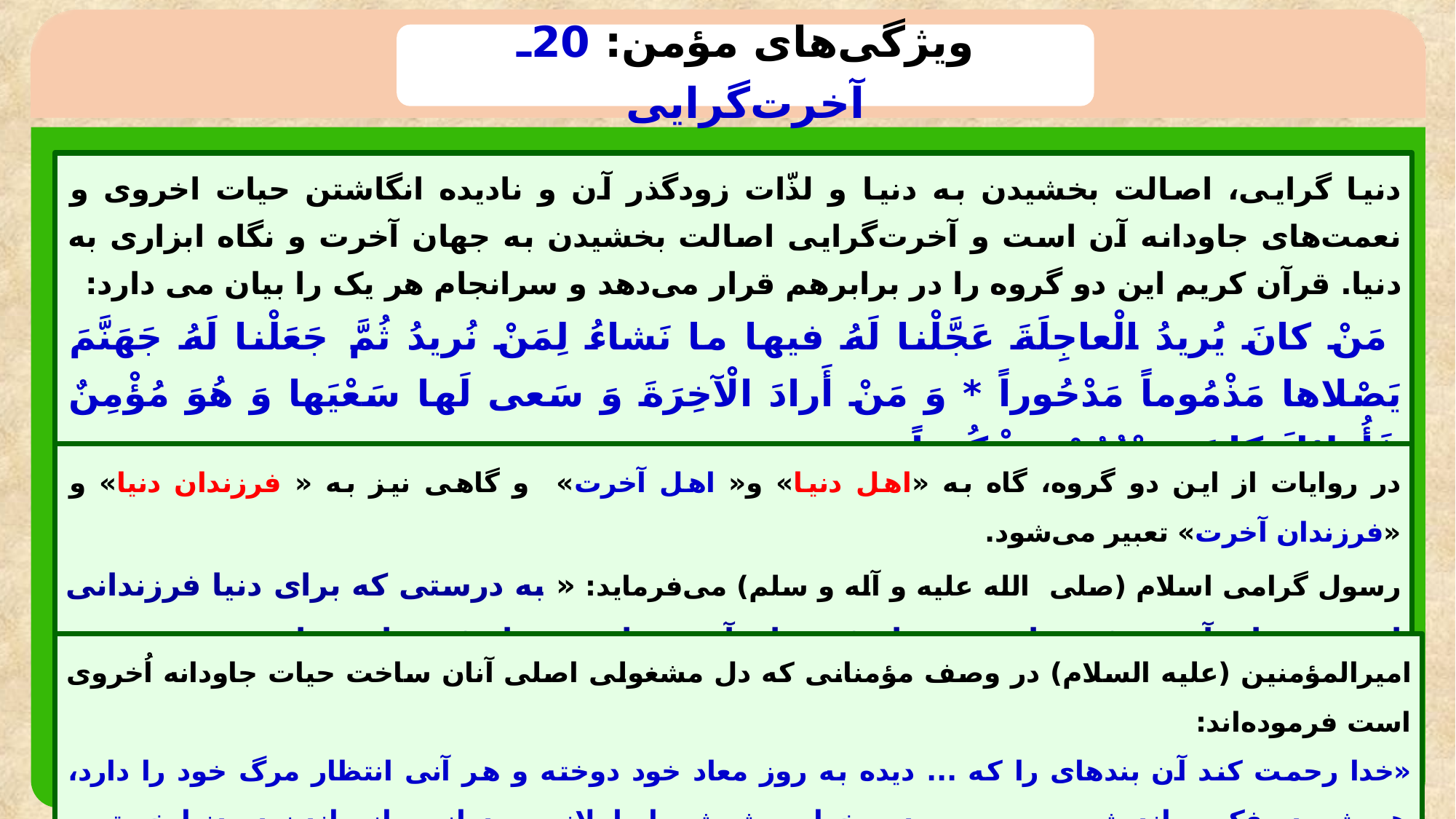

ویژگی‌های مؤمن: 20ـ آخرت‌گرایی

دنیا گرایی، اصالت بخشیدن به دنیا و لذّات زودگذر آن و نادیده انگاشتن حیات اخروی و نعمت‌های جاودانه آن است و آخرت‌گرایی اصالت بخشیدن به جهان آخرت و نگاه ابزاری به دنیا. قرآن کریم این دو گروه را در برابرهم قرار می‌دهد و سرانجام هر یک را بیان می دارد:
 مَنْ كانَ يُريدُ الْعاجِلَةَ عَجَّلْنا لَهُ فيها ما نَشاءُ لِمَنْ نُريدُ ثُمَّ جَعَلْنا لَهُ جَهَنَّمَ يَصْلاها مَذْمُوماً مَدْحُوراً * وَ مَنْ أَرادَ الْآخِرَةَ وَ سَعى‏ لَها سَعْيَها وَ هُوَ مُؤْمِنٌ فَأُولئِكَ كانَ سَعْيُهُمْ مَشْكُوراً (اسراء:18و19)
در روایات از این دو گروه، گاه به «اهل دنیا» و« اهل آخرت»  و گاهی نیز به « فرزندان دنیا» و «فرزندان آخرت» تعبیر می‌شود.
رسول گرامی اسلام (صلی  الله علیه و آله و سلم) می‌فرماید: « به درستی که برای دنیا فرزندانی است و برای آخرت فرزندانی، پس از فرزندان آخرت باشید نه از فرزندان دنیا.»
امیرالمؤمنین (علیه السلام) در وصف مؤمنانی که دل مشغولی اصلی آنان ساخت حیات جاودانه اُخروی است فرموده‌اند:
«خدا رحمت كند آن بنده‏اى را كه ... ديده به روز معاد خود دوخته و هر آنى انتظار مرگ خود را دارد، هميشه در فكر و انديشه به سر مى‏برد، بى‏خوابى شبش را طولانى و دراز، و از ماندن در دنيا خسته و روگردان است، كوشا براى سفر آخرت و مراقب آنجا است.»